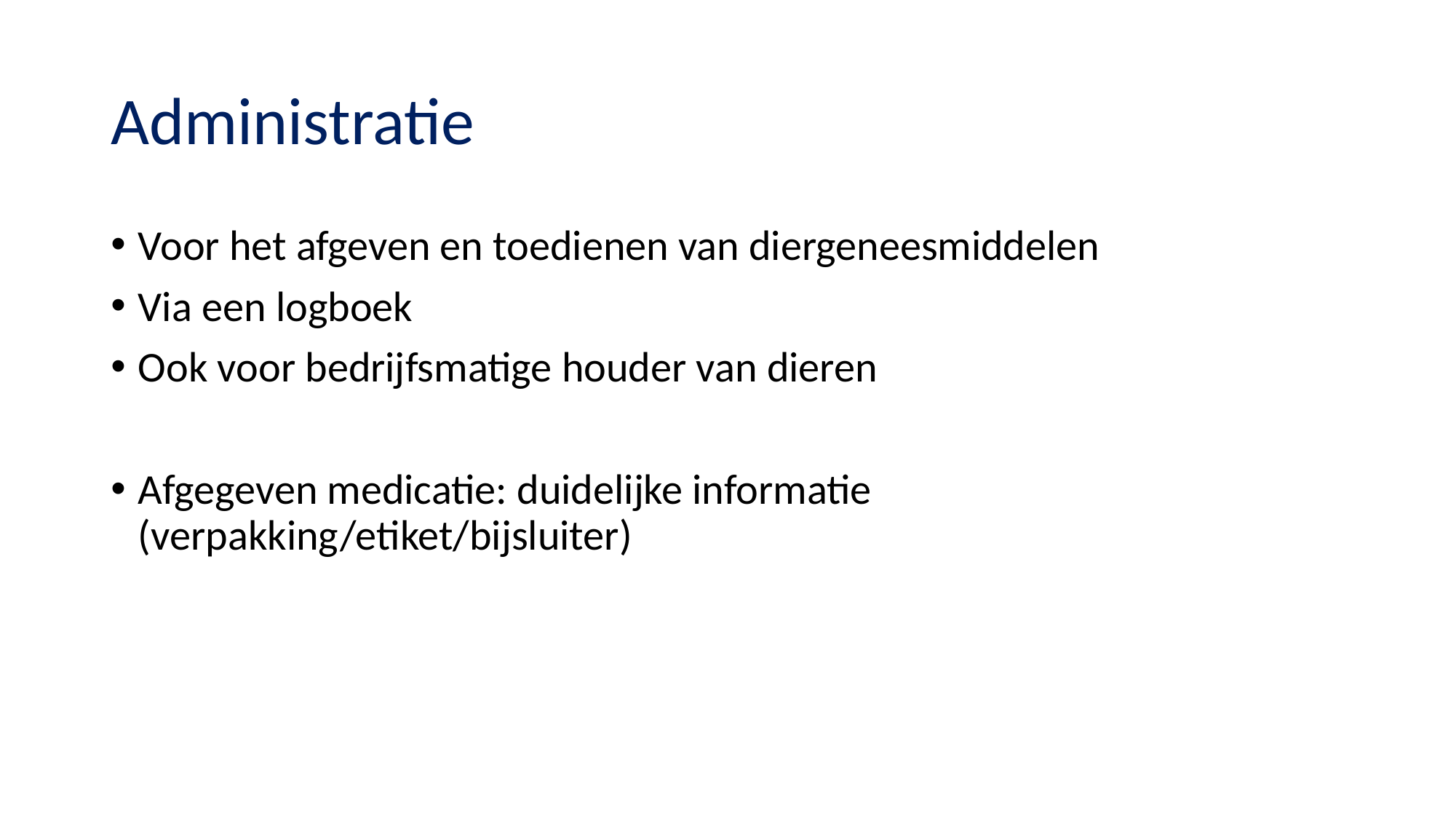

# Administratie
Voor het afgeven en toedienen van diergeneesmiddelen
Via een logboek
Ook voor bedrijfsmatige houder van dieren

Afgegeven medicatie: duidelijke informatie (verpakking/etiket/bijsluiter)